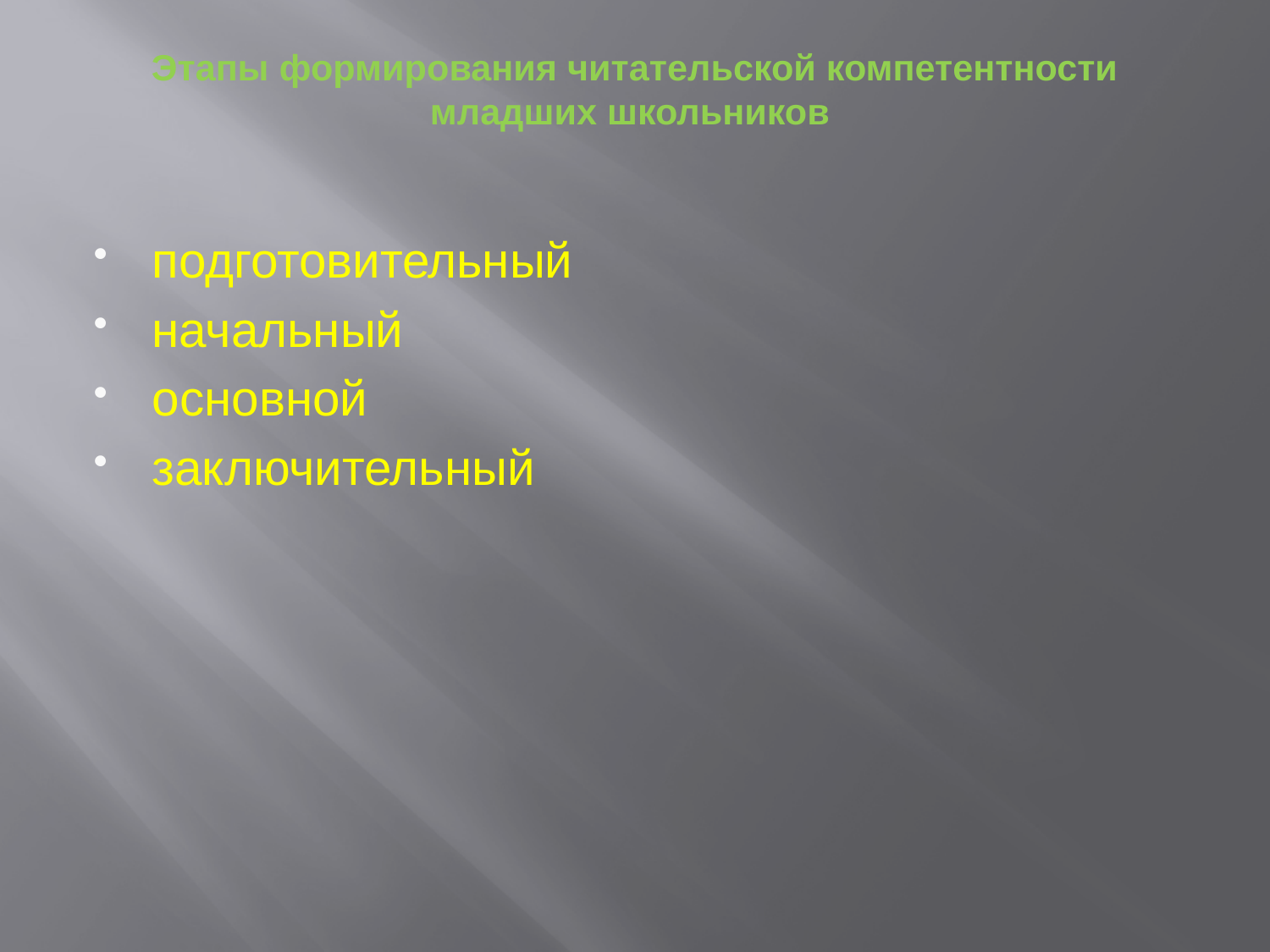

# Этапы формирования читательской компетентности младших школьников
подготовительный
начальный
основной
заключительный